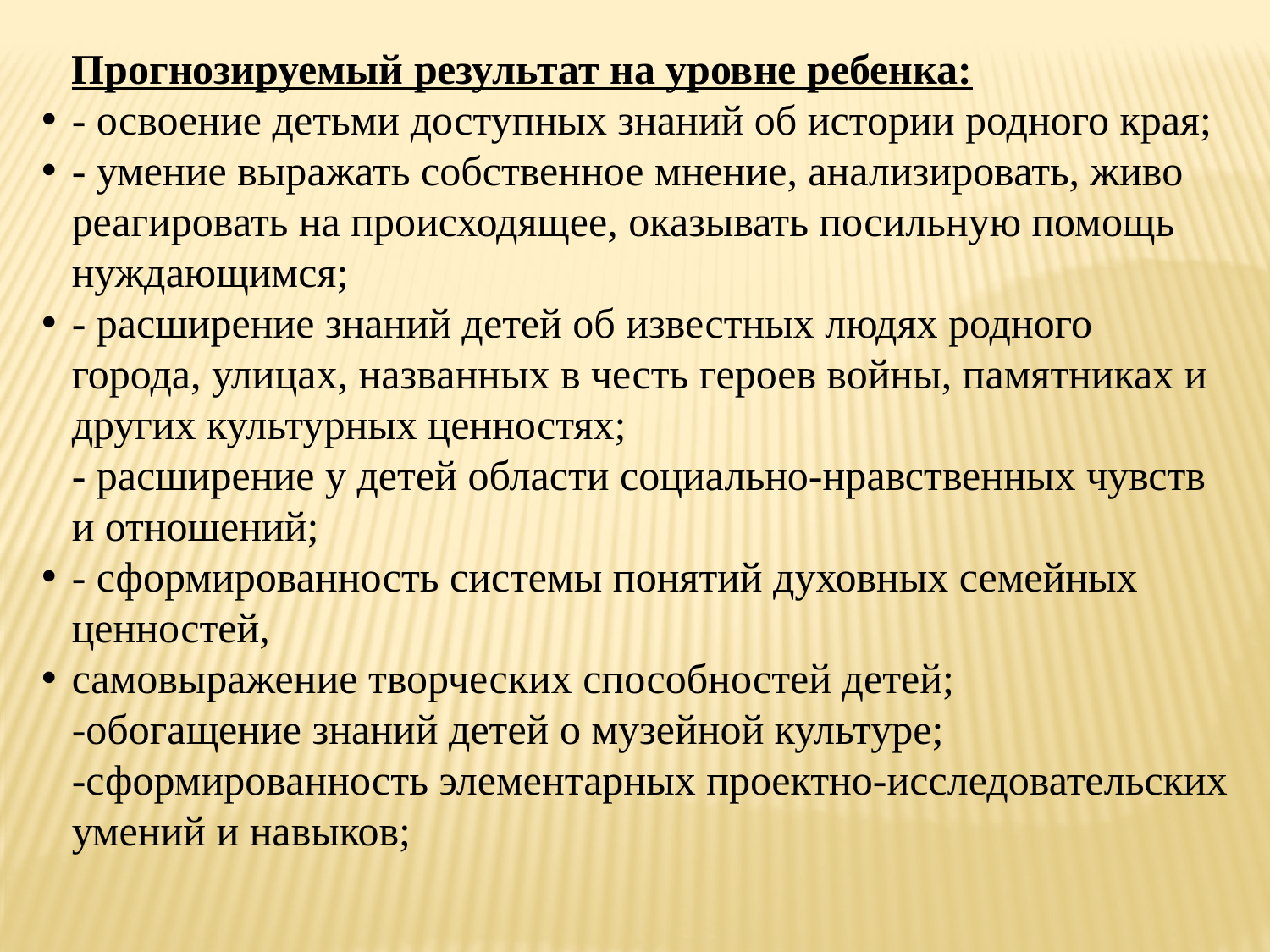

Прогнозируемый результат на уровне ребенка:
- освоение детьми доступных знаний об истории родного края;
- умение выражать собственное мнение, анализировать, живо реагировать на происходящее, оказывать посильную помощь нуждающимся;
- расширение знаний детей об известных людях родного города, улицах, названных в честь героев войны, памятниках и других культурных ценностях;
- расширение у детей области социально-нравственных чувств и отношений;
- сформированность системы понятий духовных семейных ценностей,
самовыражение творческих способностей детей;
-обогащение знаний детей о музейной культуре;
-сформированность элементарных проектно-исследовательских умений и навыков;